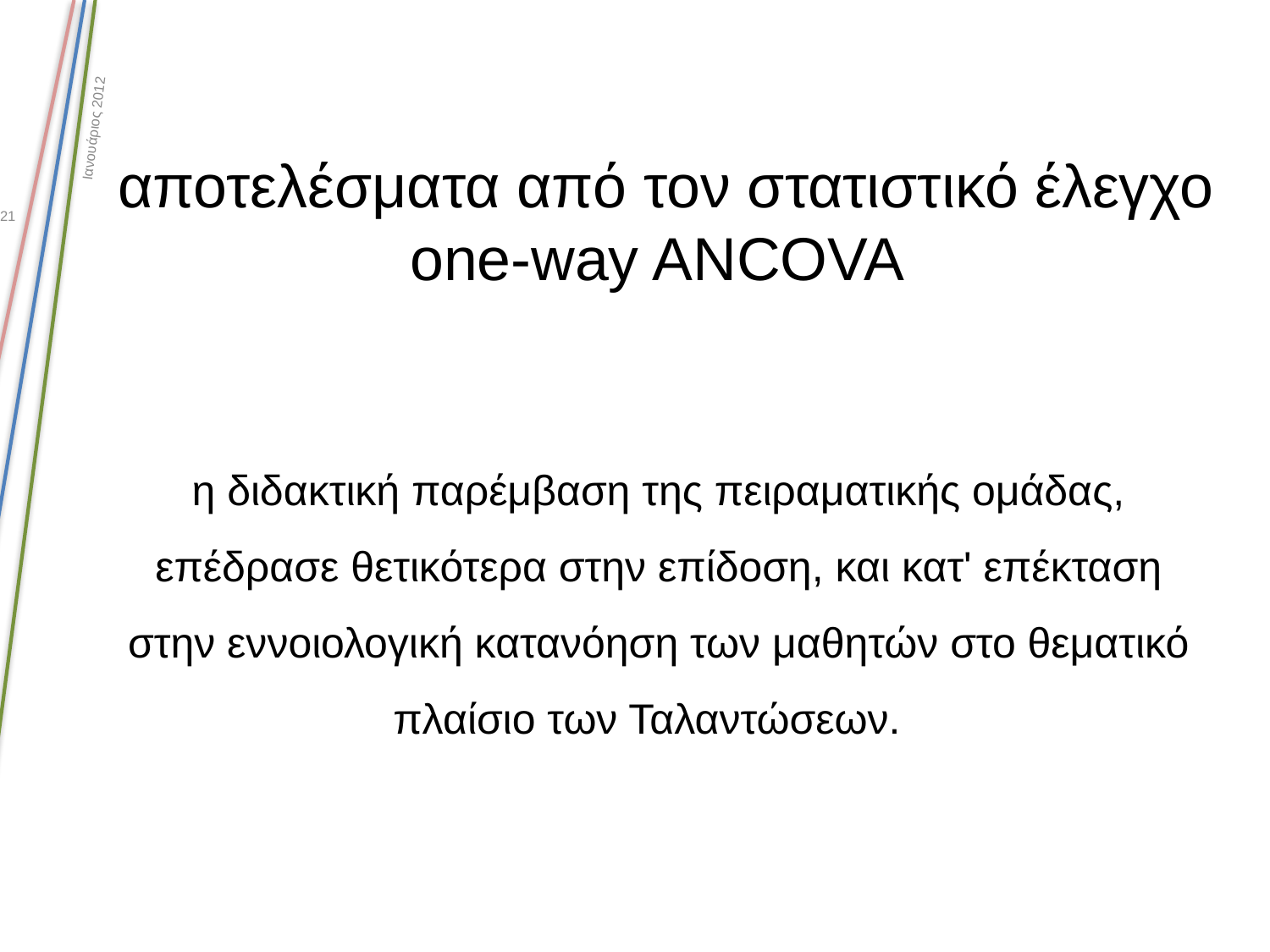

Ιανουάριος 2012
αποτελέσματα από τον στατιστικό έλεγχο one-way ANCOVA
21

    η διδακτική παρέμβαση της πειραματικής ομάδας, επέδρασε θετικότερα στην επίδοση, και κατ' επέκταση στην εννοιολογική κατανόηση των μαθητών στο θεματικό πλαίσιο των Ταλαντώσεων.